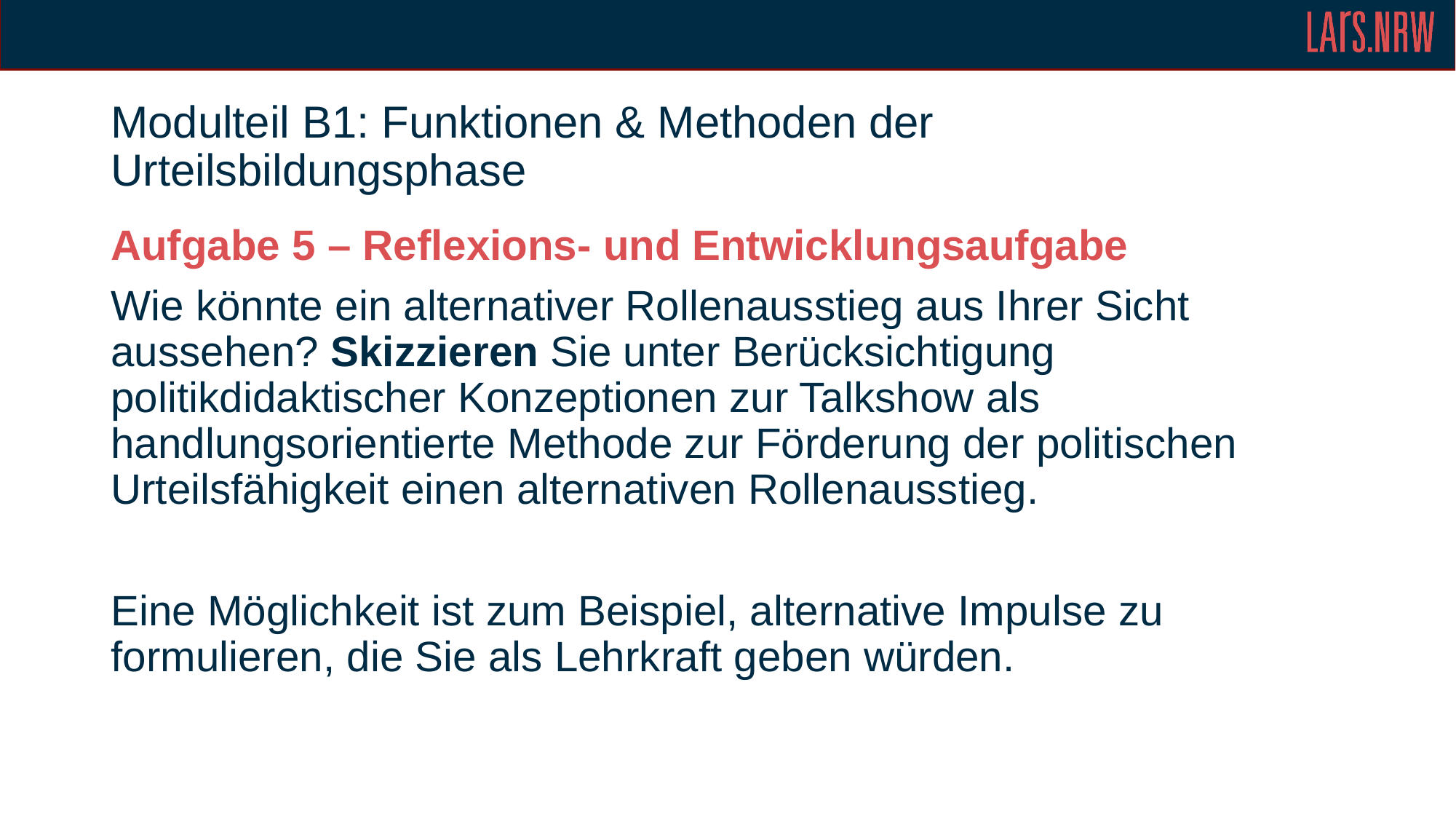

# Modulteil B1: Funktionen & Methoden der Urteilsbildungsphase
Aufgabe 5 – Reflexions- und Entwicklungsaufgabe
Wie könnte ein alternativer Rollenausstieg aus Ihrer Sicht aussehen? Skizzieren Sie unter Berücksichtigung politikdidaktischer Konzeptionen zur Talkshow als handlungsorientierte Methode zur Förderung der politischen Urteilsfähigkeit einen alternativen Rollenausstieg.

Eine Möglichkeit ist zum Beispiel, alternative Impulse zu formulieren, die Sie als Lehrkraft geben würden.